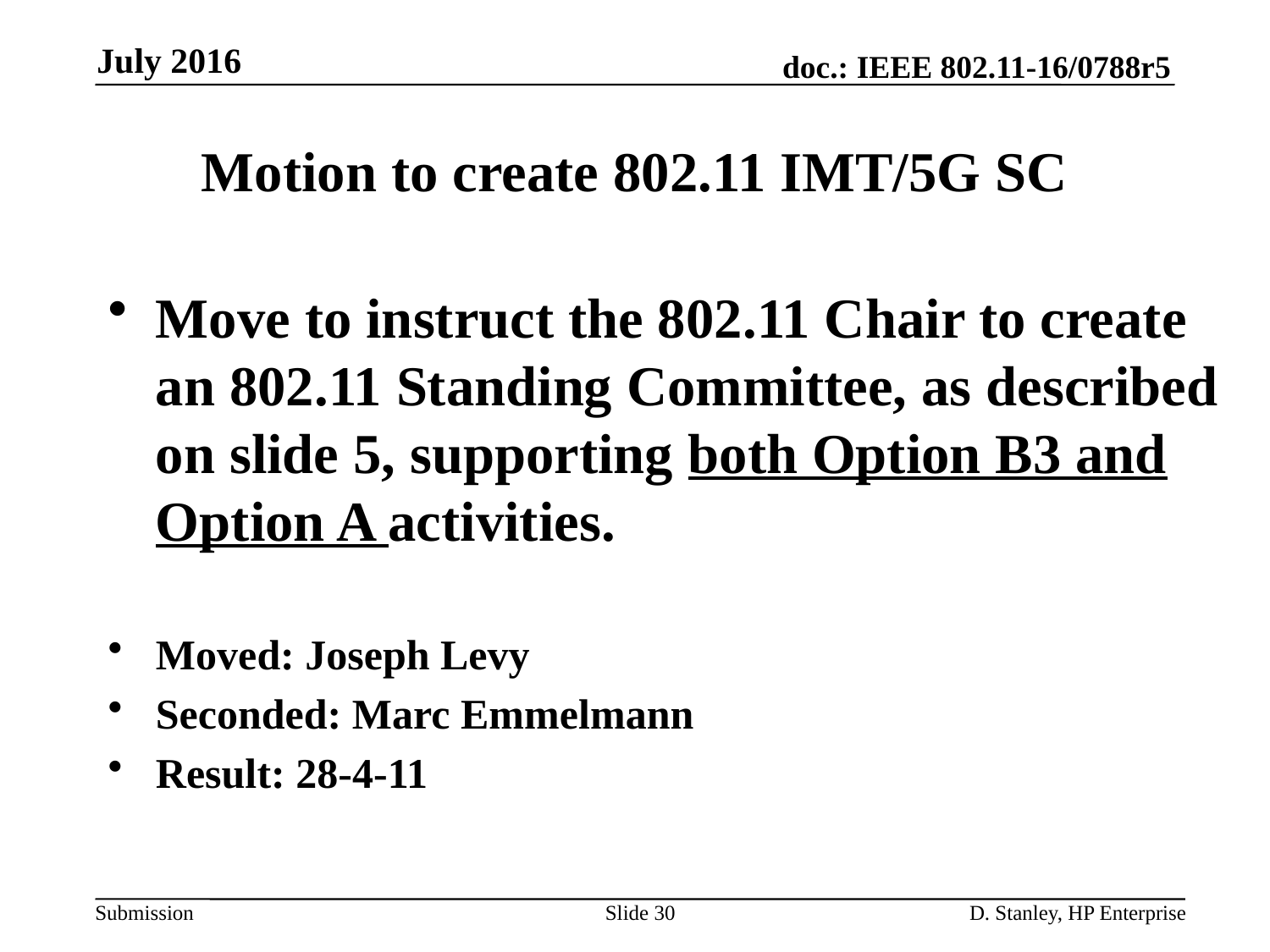

July 2016
# Motion to create 802.11 IMT/5G SC
Move to instruct the 802.11 Chair to create an 802.11 Standing Committee, as described on slide 5, supporting both Option B3 and Option A activities.

Moved: Joseph Levy
Seconded: Marc Emmelmann
Result: 28-4-11

Slide 30
D. Stanley, HP Enterprise